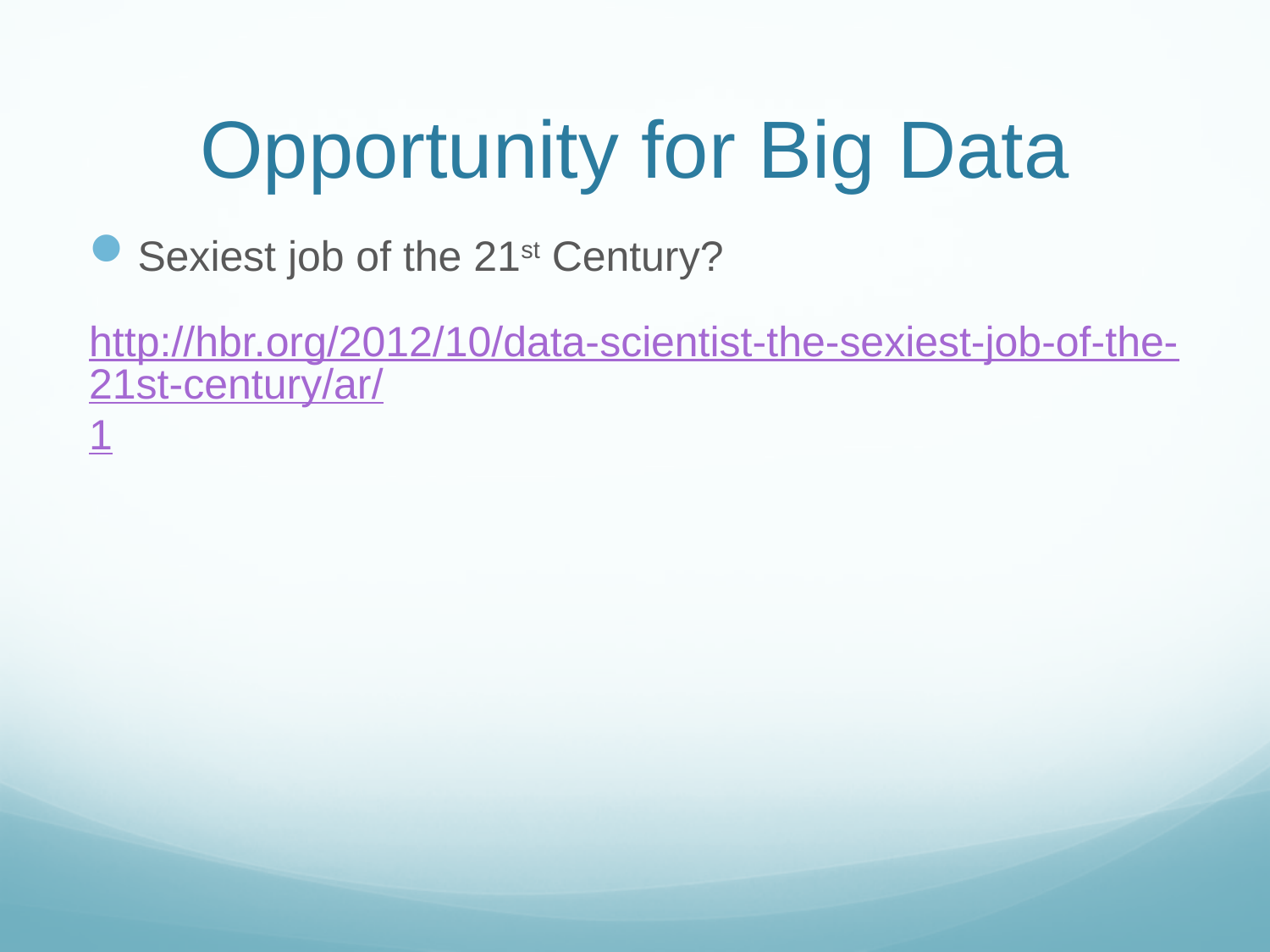

# Opportunity for Big Data
Sexiest job of the 21st Century?
http://hbr.org/2012/10/data-scientist-the-sexiest-job-of-the-21st-century/ar/1